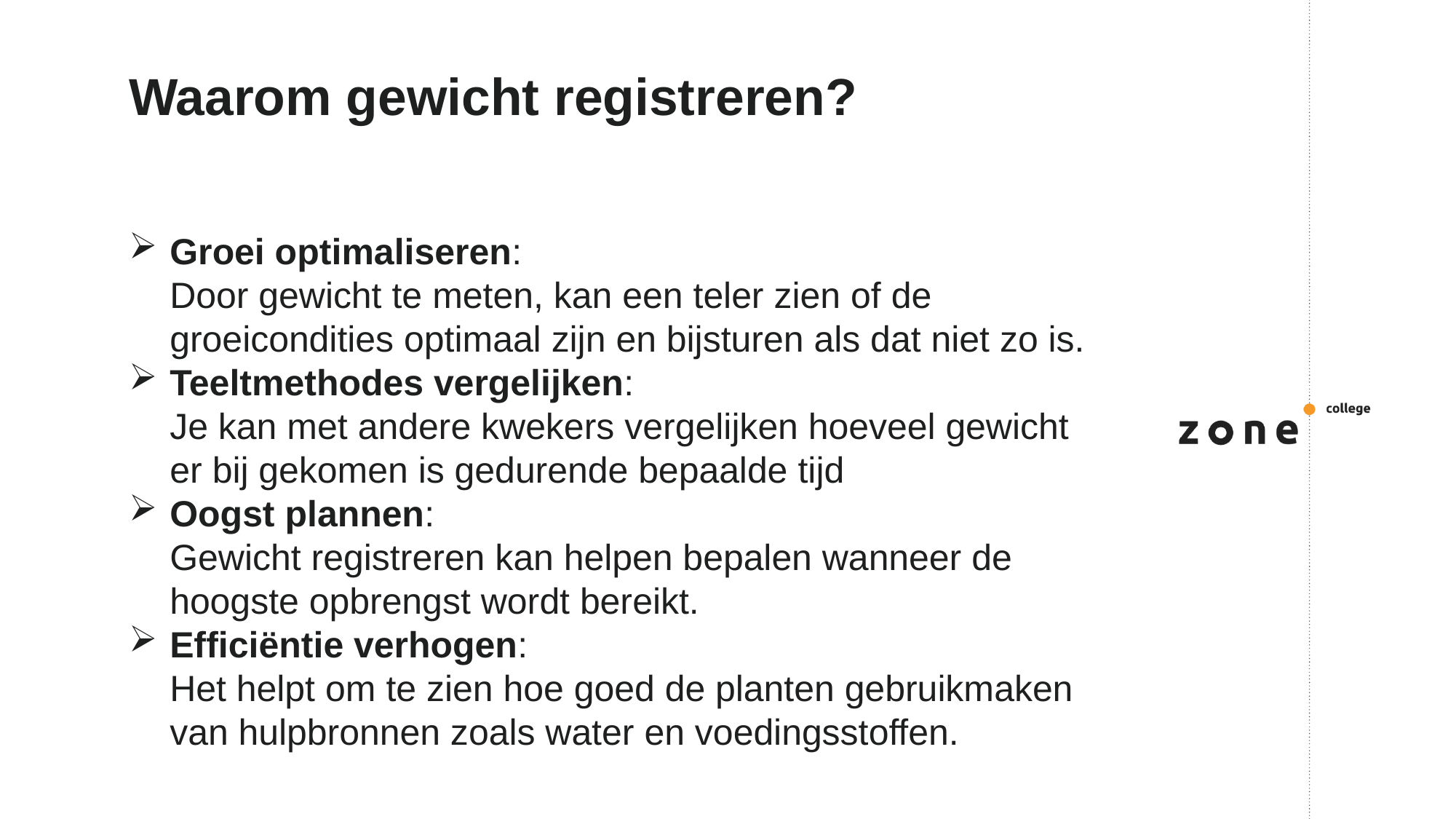

# Waarom gewicht registreren?
Groei optimaliseren:
Door gewicht te meten, kan een teler zien of de groeicondities optimaal zijn en bijsturen als dat niet zo is.
Teeltmethodes vergelijken:
Je kan met andere kwekers vergelijken hoeveel gewicht er bij gekomen is gedurende bepaalde tijd
Oogst plannen:
Gewicht registreren kan helpen bepalen wanneer de hoogste opbrengst wordt bereikt.
Efficiëntie verhogen:
Het helpt om te zien hoe goed de planten gebruikmaken van hulpbronnen zoals water en voedingsstoffen.